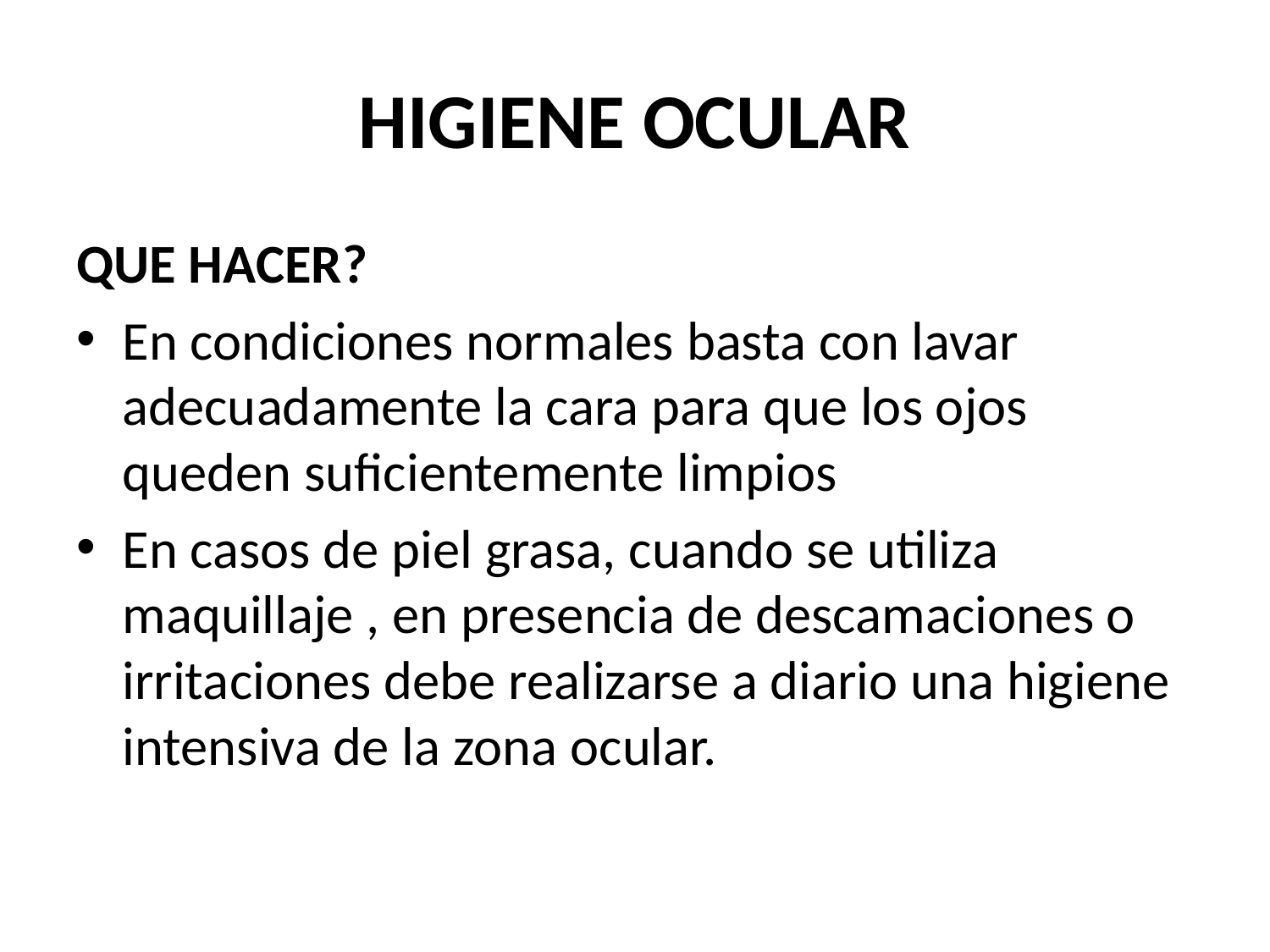

# HIGIENE OCULAR
QUE HACER?
En condiciones normales basta con lavar adecuadamente la cara para que los ojos queden suficientemente limpios
En casos de piel grasa, cuando se utiliza maquillaje , en presencia de descamaciones o irritaciones debe realizarse a diario una higiene intensiva de la zona ocular.